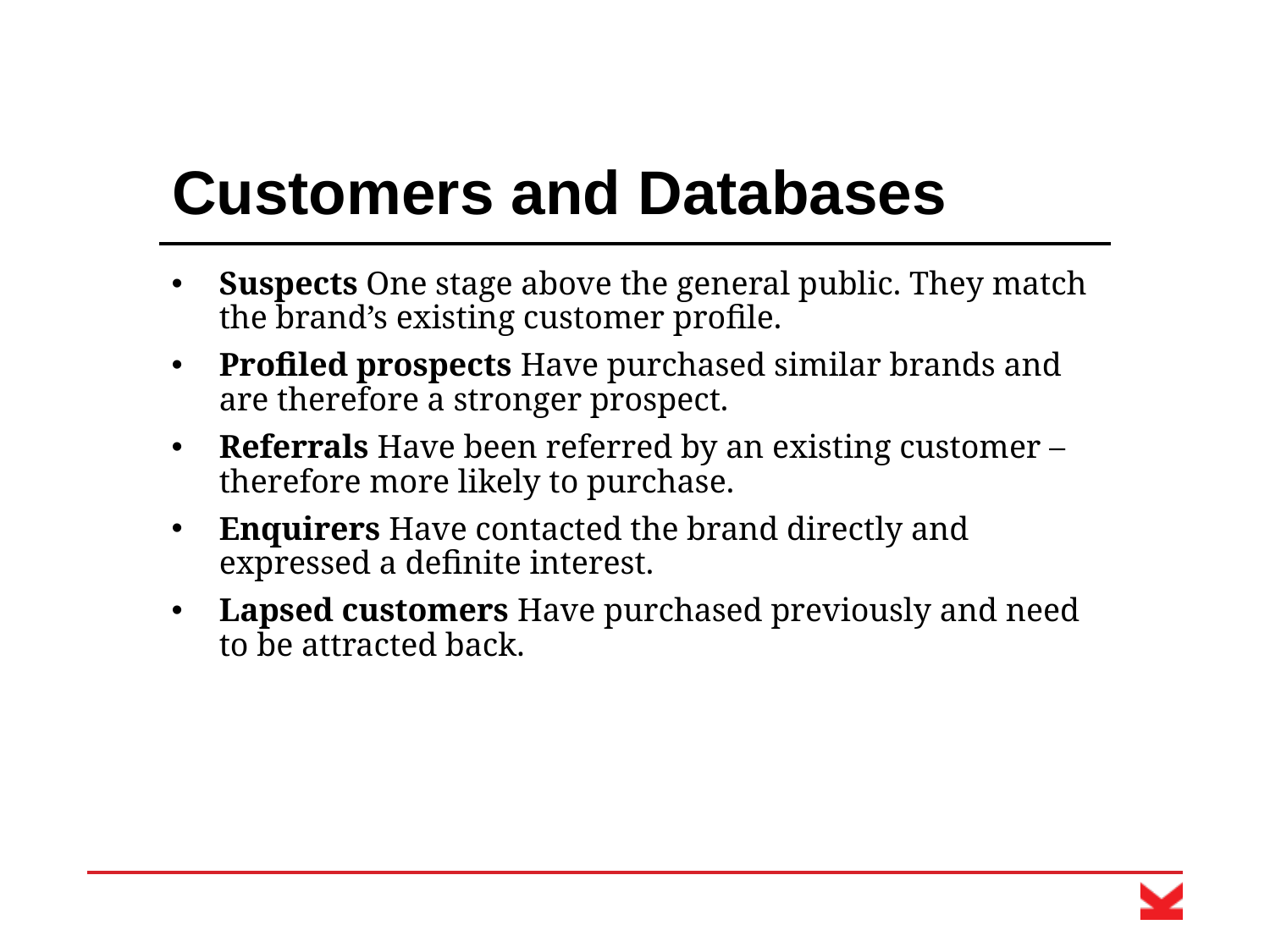

# Customers and Databases
Suspects One stage above the general public. They match the brand’s existing customer profile.
Profiled prospects Have purchased similar brands and are therefore a stronger prospect.
Referrals Have been referred by an existing customer – therefore more likely to purchase.
Enquirers Have contacted the brand directly and expressed a definite interest.
Lapsed customers Have purchased previously and need to be attracted back.